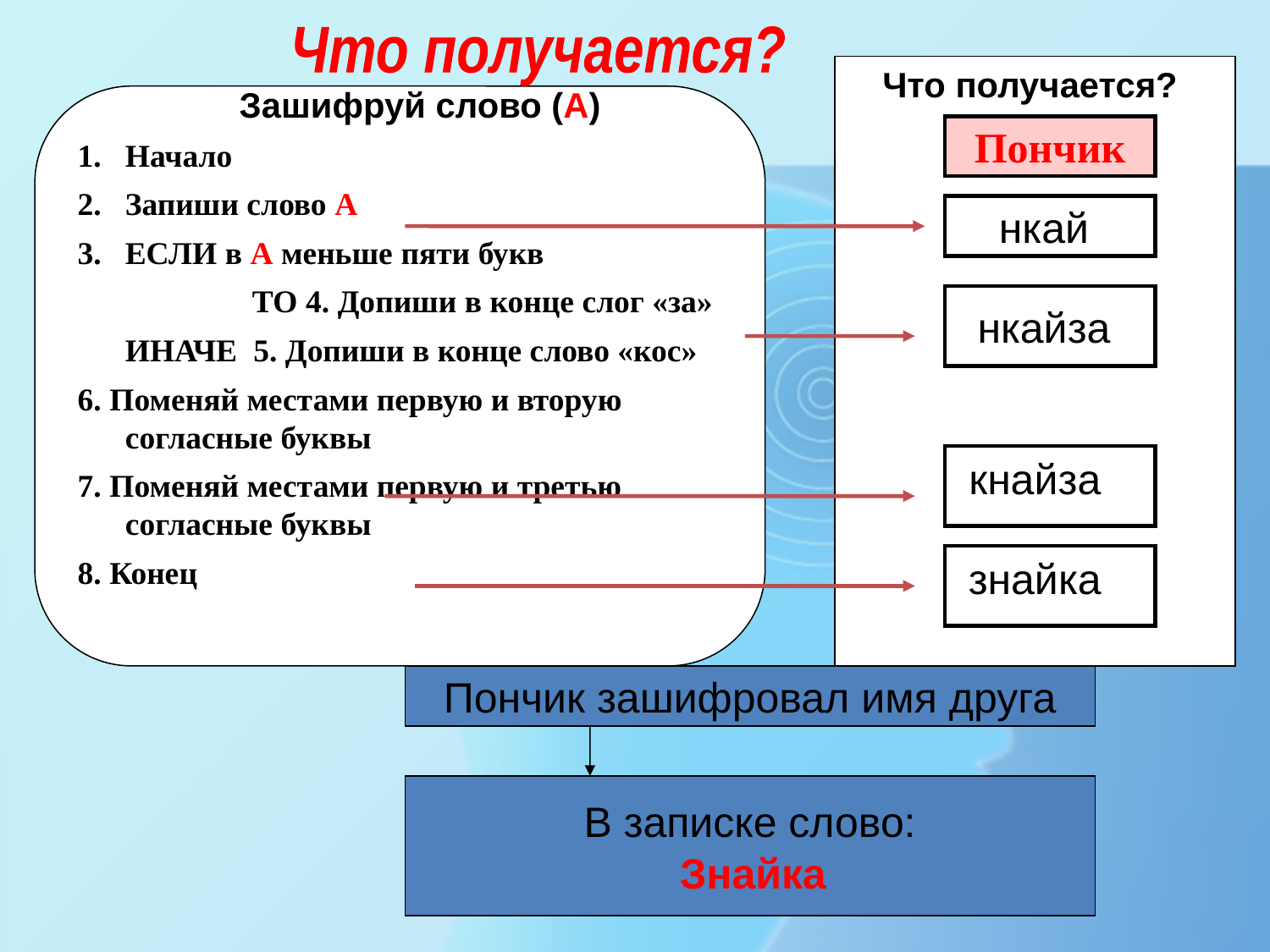

Что получается?

Что получается?
Зашифруй слово (А)
Начало
Запиши слово А
ЕСЛИ в А меньше пяти букв
		ТО 4. Допиши в конце слог «за»
	ИНАЧЕ  5. Допиши в конце слово «кос»
6. Поменяй местами первую и вторую согласные буквы
7. Поменяй местами первую и третью согласные буквы
8. Конец

Пончик
нкай

нкайза

кнайза

знайка

Пончик зашифровал имя друга

В записке слово:

Знайка